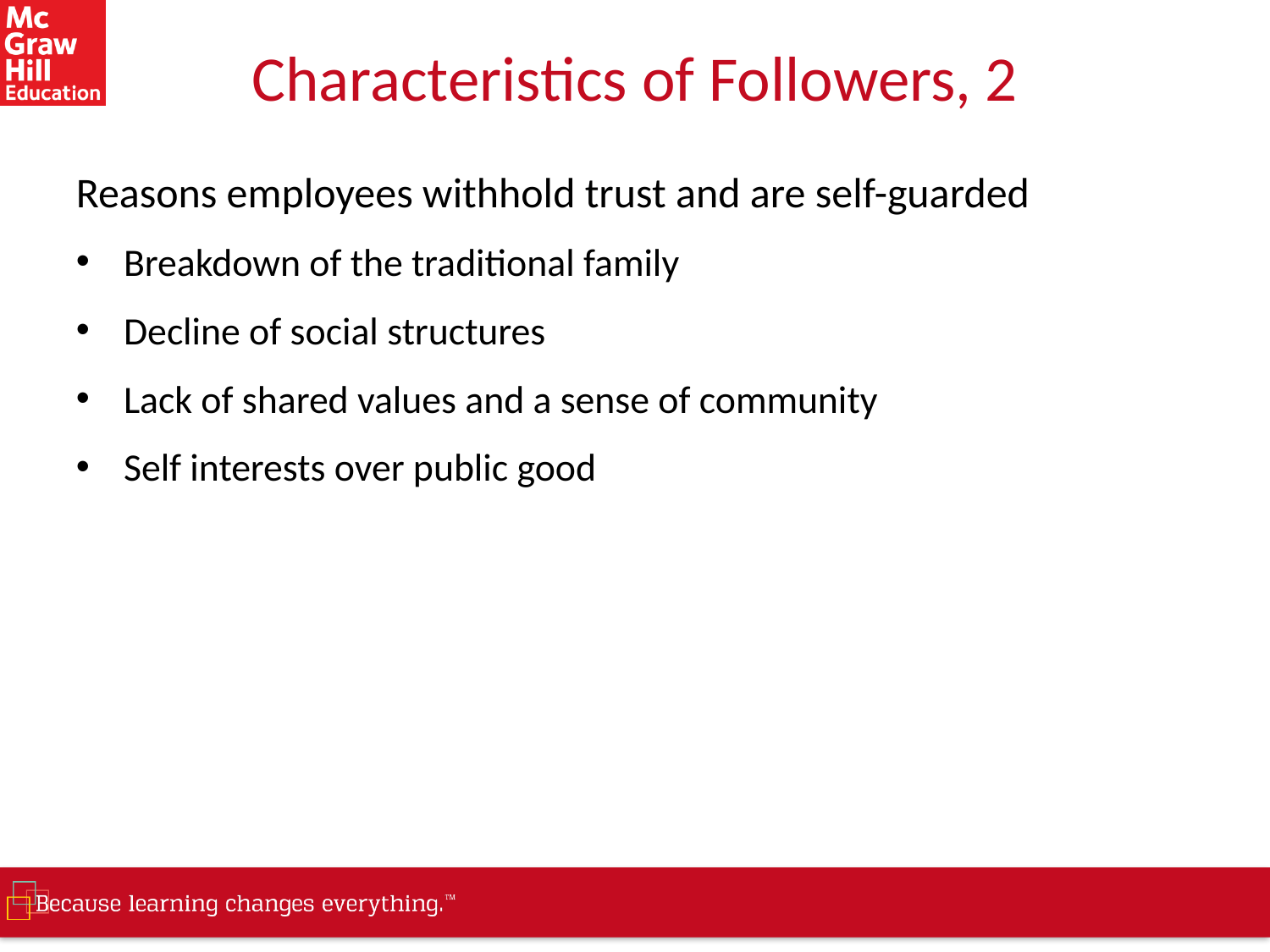

# Characteristics of Followers, 2
Reasons employees withhold trust and are self-guarded
Breakdown of the traditional family
Decline of social structures
Lack of shared values and a sense of community
Self interests over public good